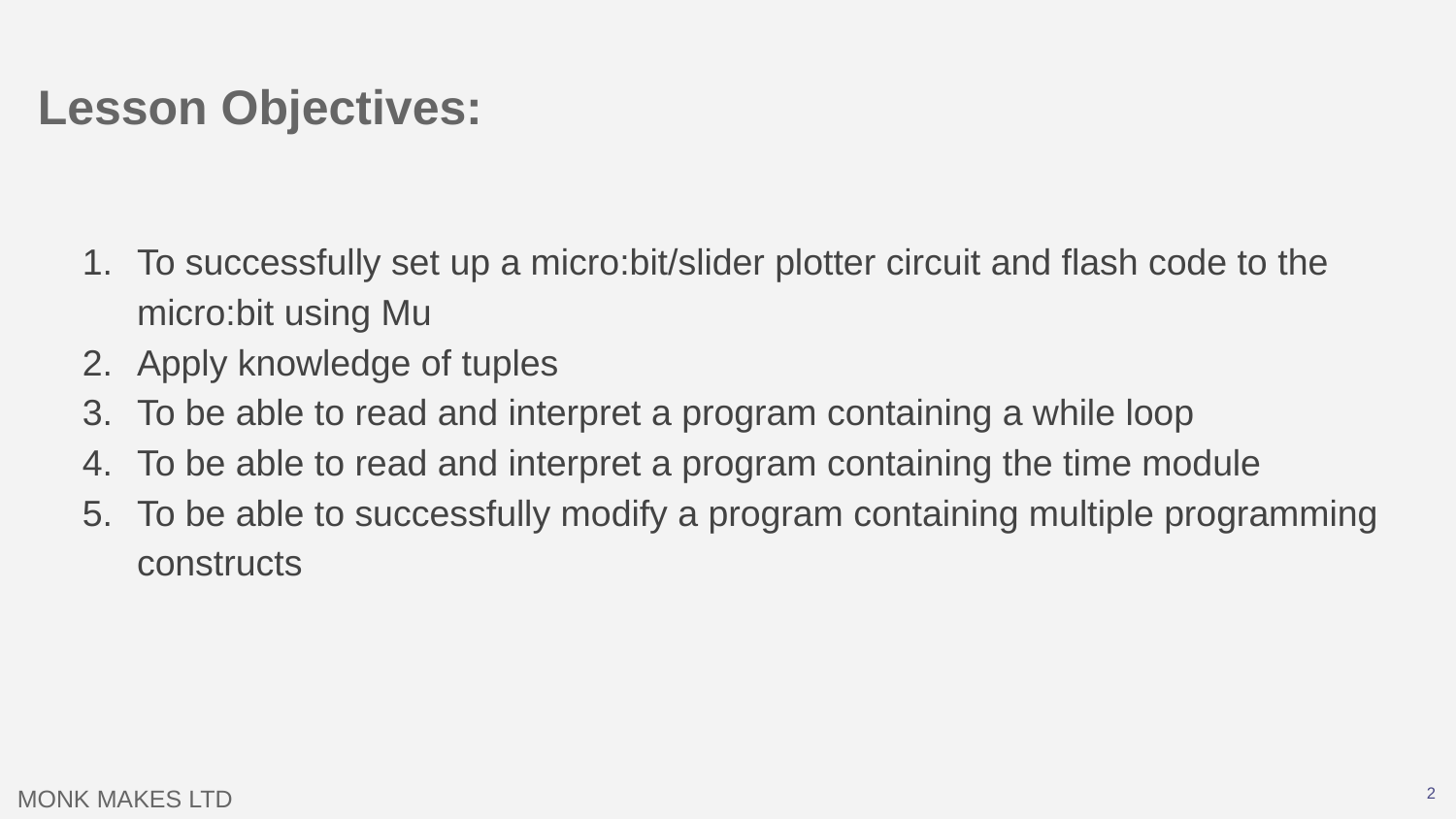

# Lesson Objectives:
To successfully set up a micro:bit/slider plotter circuit and flash code to the micro:bit using Mu
Apply knowledge of tuples
To be able to read and interpret a program containing a while loop
To be able to read and interpret a program containing the time module
To be able to successfully modify a program containing multiple programming constructs

2